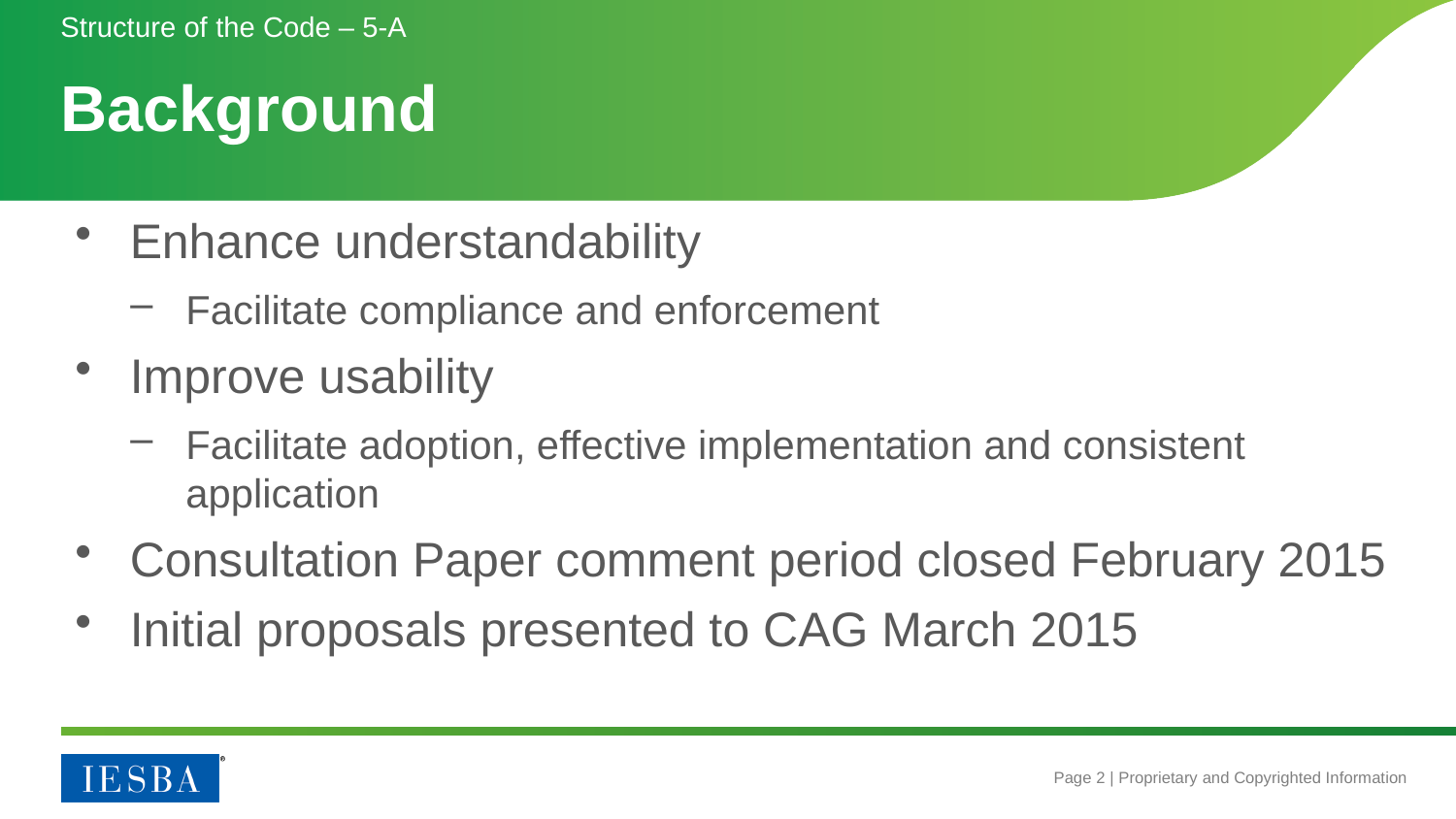

Structure of the Code – 5-A
# Background
Enhance understandability
Facilitate compliance and enforcement
Improve usability
Facilitate adoption, effective implementation and consistent application
Consultation Paper comment period closed February 2015
Initial proposals presented to CAG March 2015